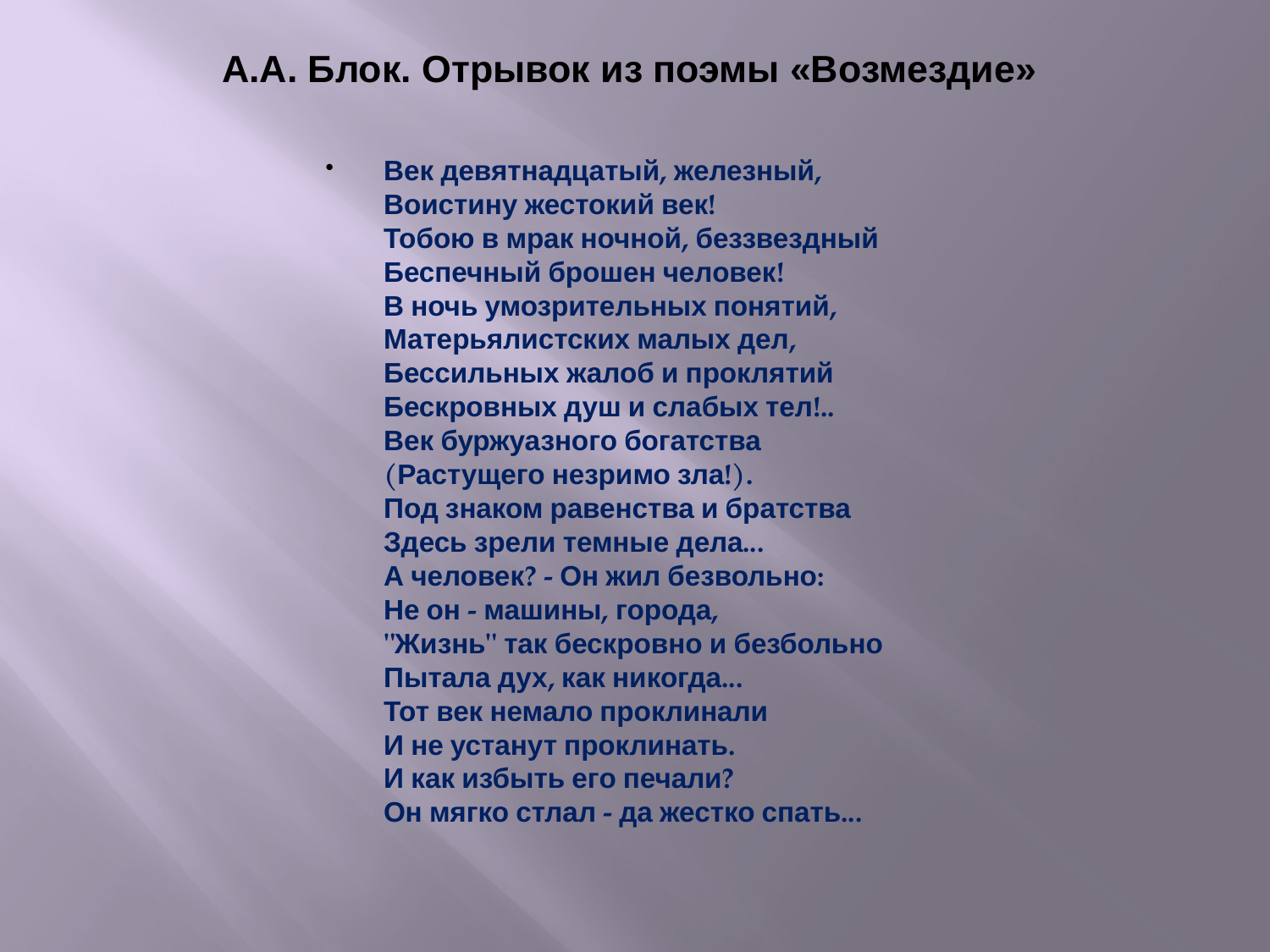

# А.А. Блок. Отрывок из поэмы «Возмездие»
Век девятнадцатый, железный,
Воистину жестокий век!
Тобою в мрак ночной, беззвездный
Беспечный брошен человек!
В ночь умозрительных понятий,
Матерьялистских малых дел,
Бессильных жалоб и проклятий
Бескровных душ и слабых тел!..
Век буржуазного богатства
(Растущего незримо зла!).
Под знаком равенства и братства
Здесь зрели темные дела...
А человек? - Он жил безвольно:
Не он - машины, города,
"Жизнь" так бескровно и безбольно
Пытала дух, как никогда...
Тот век немало проклинали
И не устанут проклинать.
И как избыть его печали?
Он мягко стлал - да жестко спать...